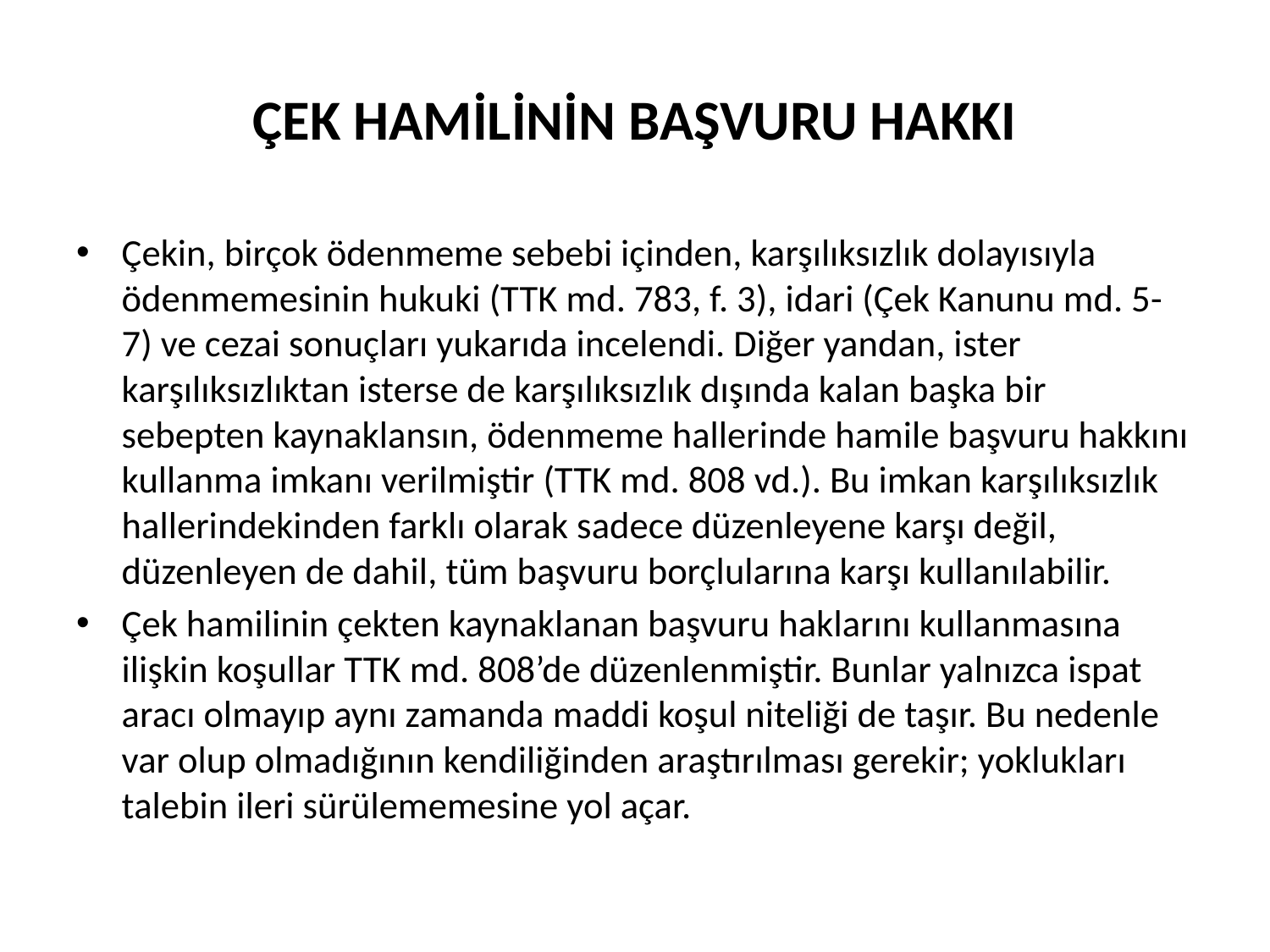

# ÇEK HAMİLİNİN BAŞVURU HAKKI
Çekin, birçok ödenmeme sebebi içinden, karşılıksızlık dolayısıyla ödenmemesinin hukuki (TTK md. 783, f. 3), idari (Çek Kanunu md. 5-7) ve cezai sonuçları yukarıda incelendi. Diğer yandan, ister karşılıksızlıktan isterse de karşılıksızlık dışında kalan başka bir sebepten kaynaklansın, ödenmeme hallerinde hamile başvuru hakkını kullanma imkanı verilmiştir (TTK md. 808 vd.). Bu imkan karşılıksızlık hallerindekinden farklı olarak sadece düzenleyene karşı değil, düzenleyen de dahil, tüm başvuru borçlularına karşı kullanılabilir.
Çek hamilinin çekten kaynaklanan başvuru haklarını kullanmasına ilişkin koşullar TTK md. 808’de düzenlenmiştir. Bunlar yalnızca ispat aracı olmayıp aynı zamanda maddi koşul niteliği de taşır. Bu nedenle var olup olmadığının kendiliğinden araştırılması gerekir; yoklukları talebin ileri sürülememesine yol açar.